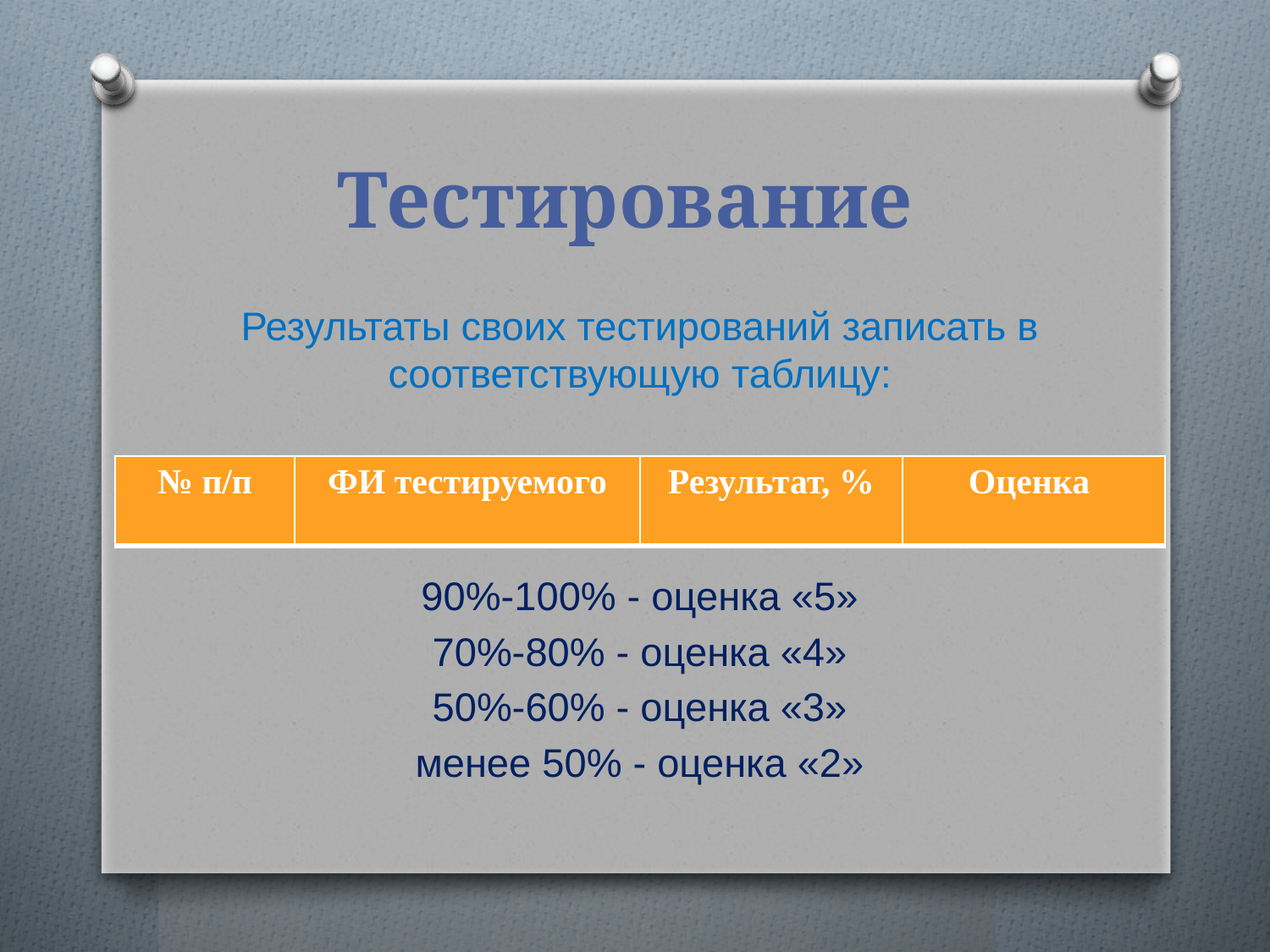

# Тестирование
Результаты своих тестирований записать в соответствующую таблицу:

90%-100% - оценка «5»
70%-80% - оценка «4»
50%-60% - оценка «3»
менее 50% - оценка «2»

| № п/п | ФИ тестируемого | Результат, % | Оценка |
| --- | --- | --- | --- |